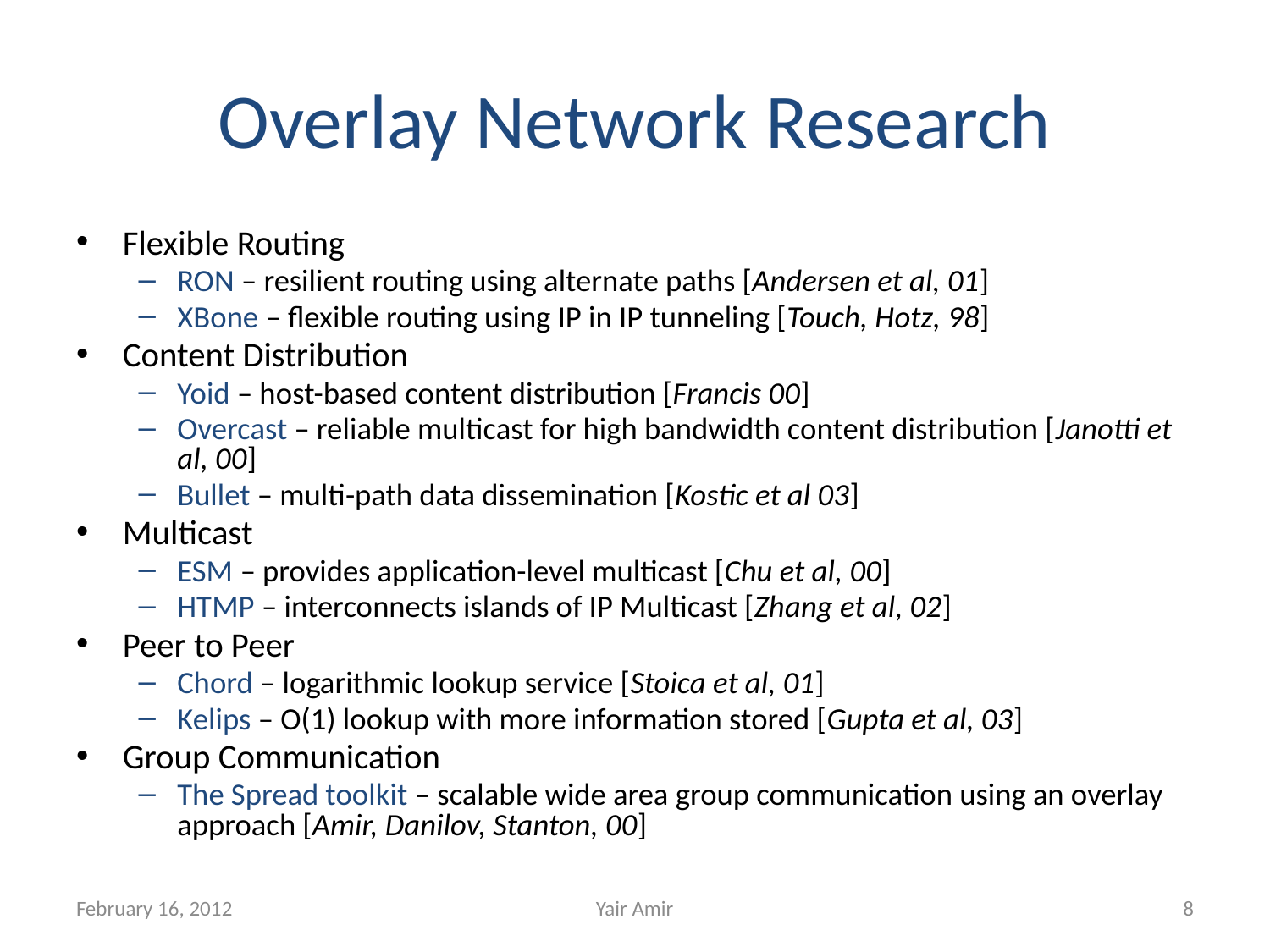

# Overlay Network Research
Flexible Routing
RON – resilient routing using alternate paths [Andersen et al, 01]
XBone – flexible routing using IP in IP tunneling [Touch, Hotz, 98]
Content Distribution
Yoid – host-based content distribution [Francis 00]
Overcast – reliable multicast for high bandwidth content distribution [Janotti et al, 00]
Bullet – multi-path data dissemination [Kostic et al 03]
Multicast
ESM – provides application-level multicast [Chu et al, 00]
HTMP – interconnects islands of IP Multicast [Zhang et al, 02]
Peer to Peer
Chord – logarithmic lookup service [Stoica et al, 01]
Kelips – O(1) lookup with more information stored [Gupta et al, 03]
Group Communication
The Spread toolkit – scalable wide area group communication using an overlay approach [Amir, Danilov, Stanton, 00]
February 16, 2012
Yair Amir
8